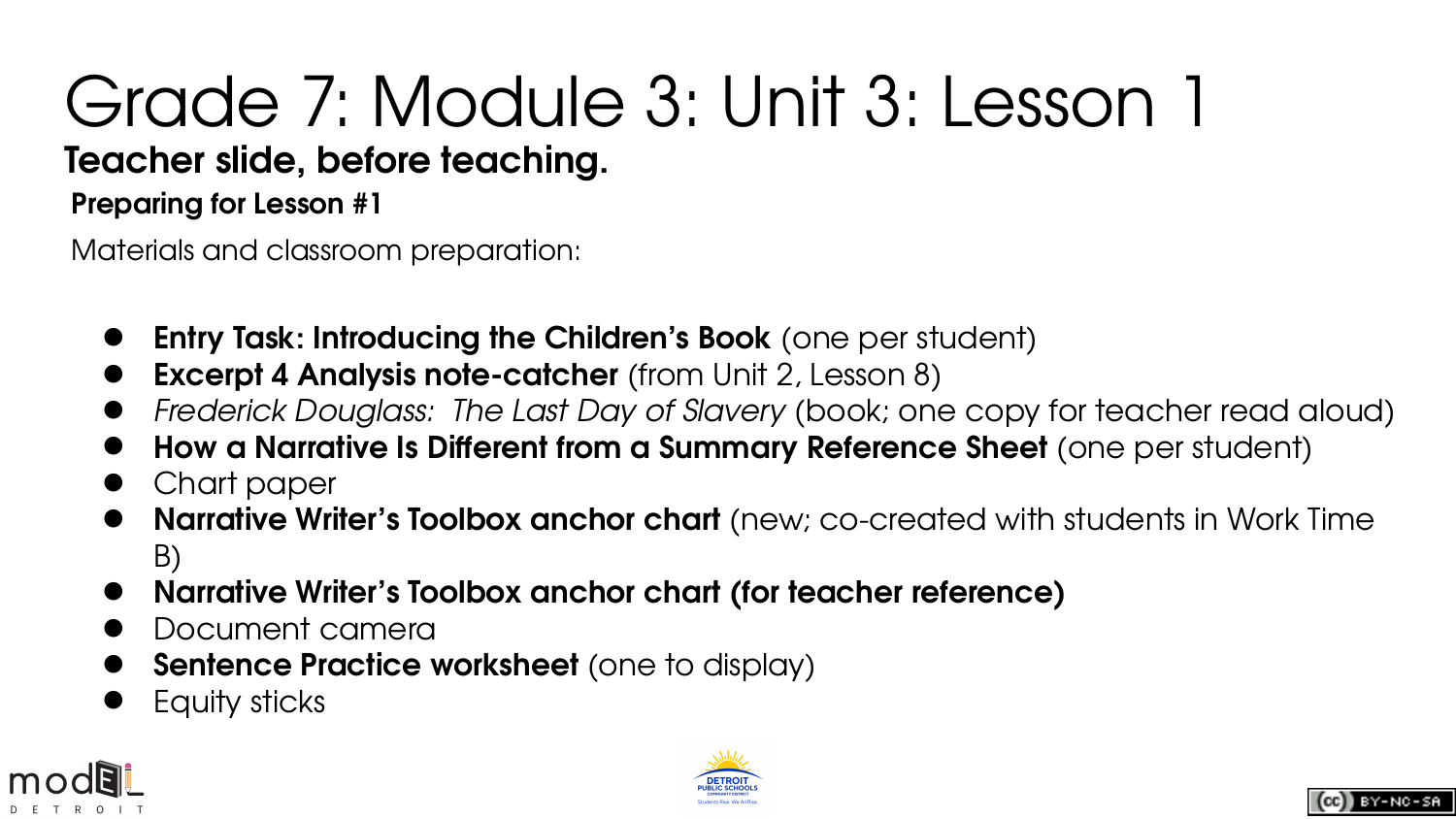

Grade 7: Module 3: Unit 3: Lesson 1
Teacher slide, before teaching.
Preparing for Lesson #1
Materials and classroom preparation:

Entry Task: Introducing the Children’s Book (one per student)
Excerpt 4 Analysis note-catcher (from Unit 2, Lesson 8)
Frederick Douglass:  The Last Day of Slavery (book; one copy for teacher read aloud)
How a Narrative Is Different from a Summary Reference Sheet (one per student)
Chart paper
Narrative Writer’s Toolbox anchor chart (new; co-created with students in Work Time B)
Narrative Writer’s Toolbox anchor chart (for teacher reference)
Document camera
Sentence Practice worksheet (one to display)
Equity sticks